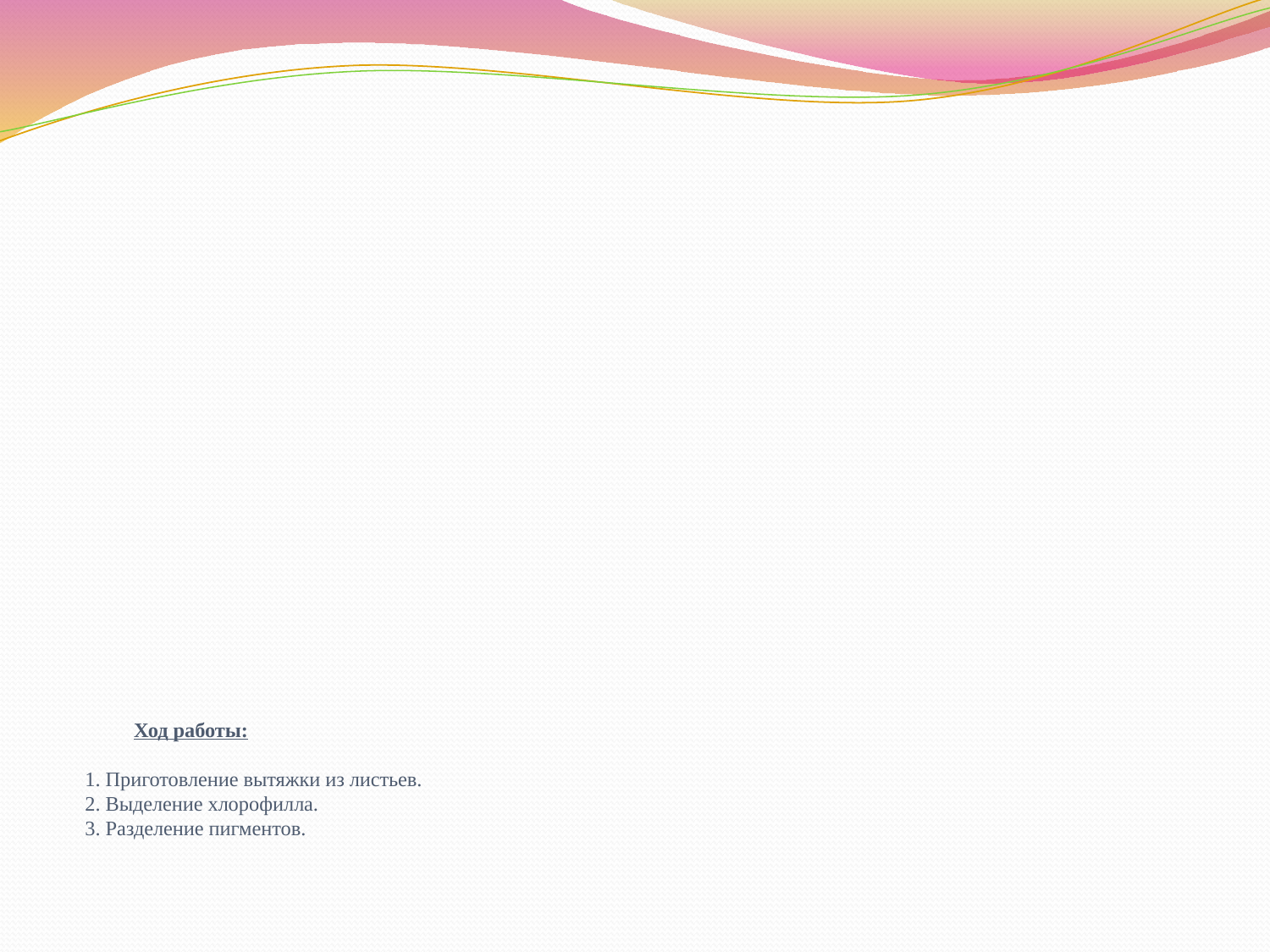

# Ход работы: 1. Приготовление вытяжки из листьев. 2. Выделение хлорофилла. 3. Разделение пигментов.